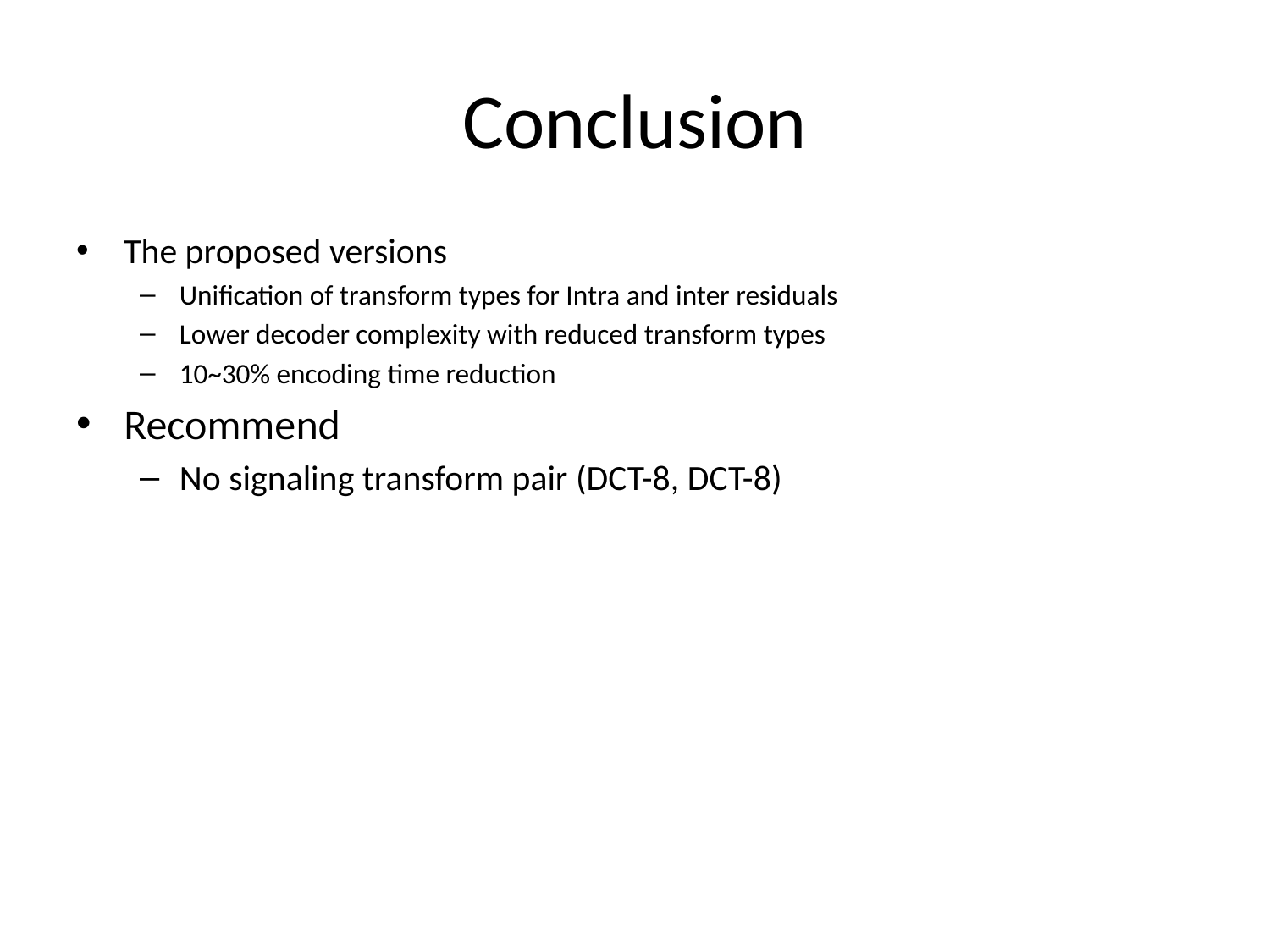

# Conclusion
The proposed versions
Unification of transform types for Intra and inter residuals
Lower decoder complexity with reduced transform types
10~30% encoding time reduction
Recommend
No signaling transform pair (DCT-8, DCT-8)